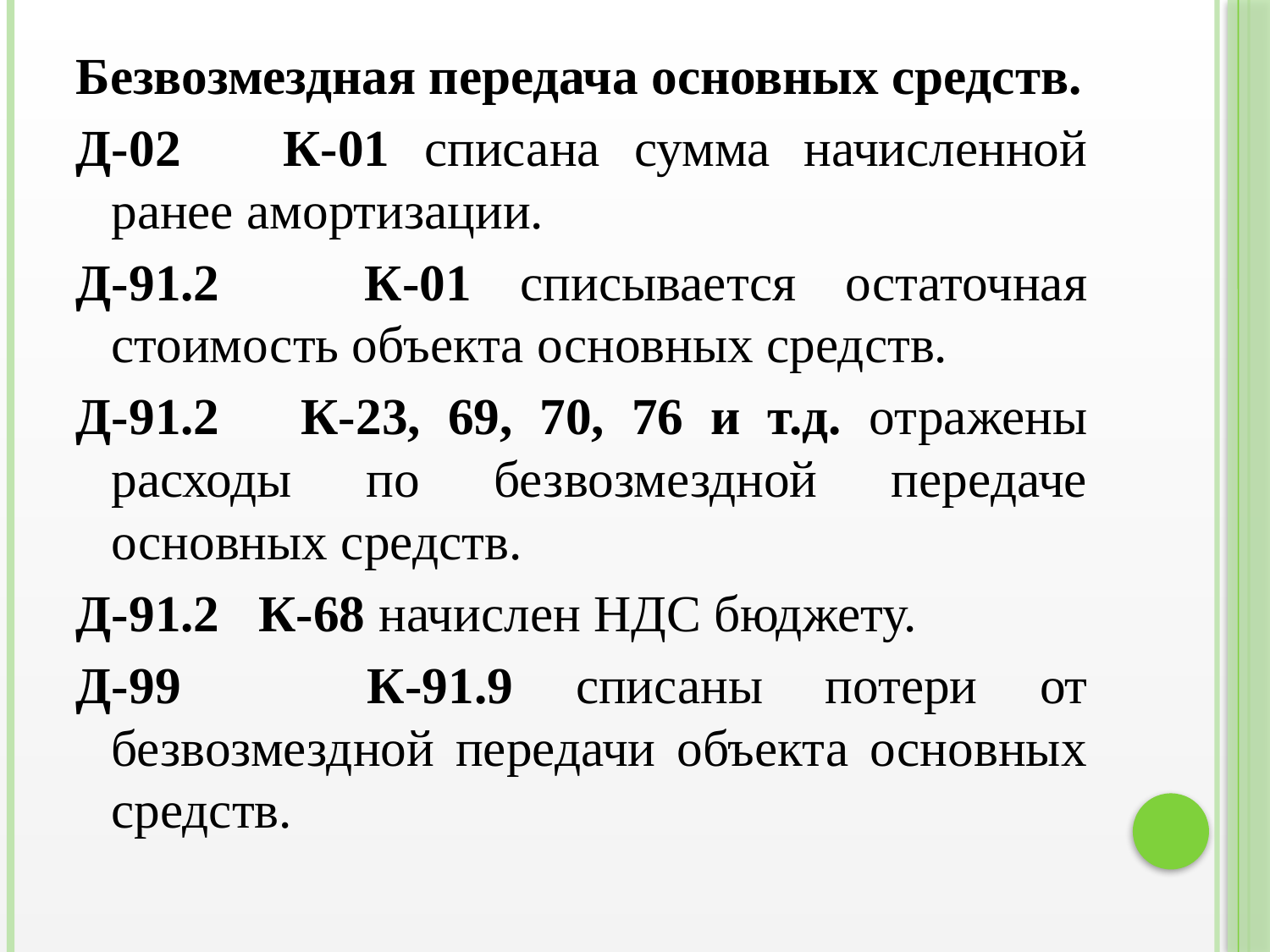

Безвозмездная передача основных средств.
Д-02   К-01 списана сумма начисленной ранее амортизации.
Д-91.2   К-01 списывается остаточная стоимость объекта основных средств.
Д-91.2   К-23, 69, 70, 76 и т.д. отражены расходы по безвозмездной передаче основных средств.
Д-91.2   К-68 начислен НДС бюджету.
Д-99   К-91.9 списаны потери от безвозмездной передачи объекта основных средств.